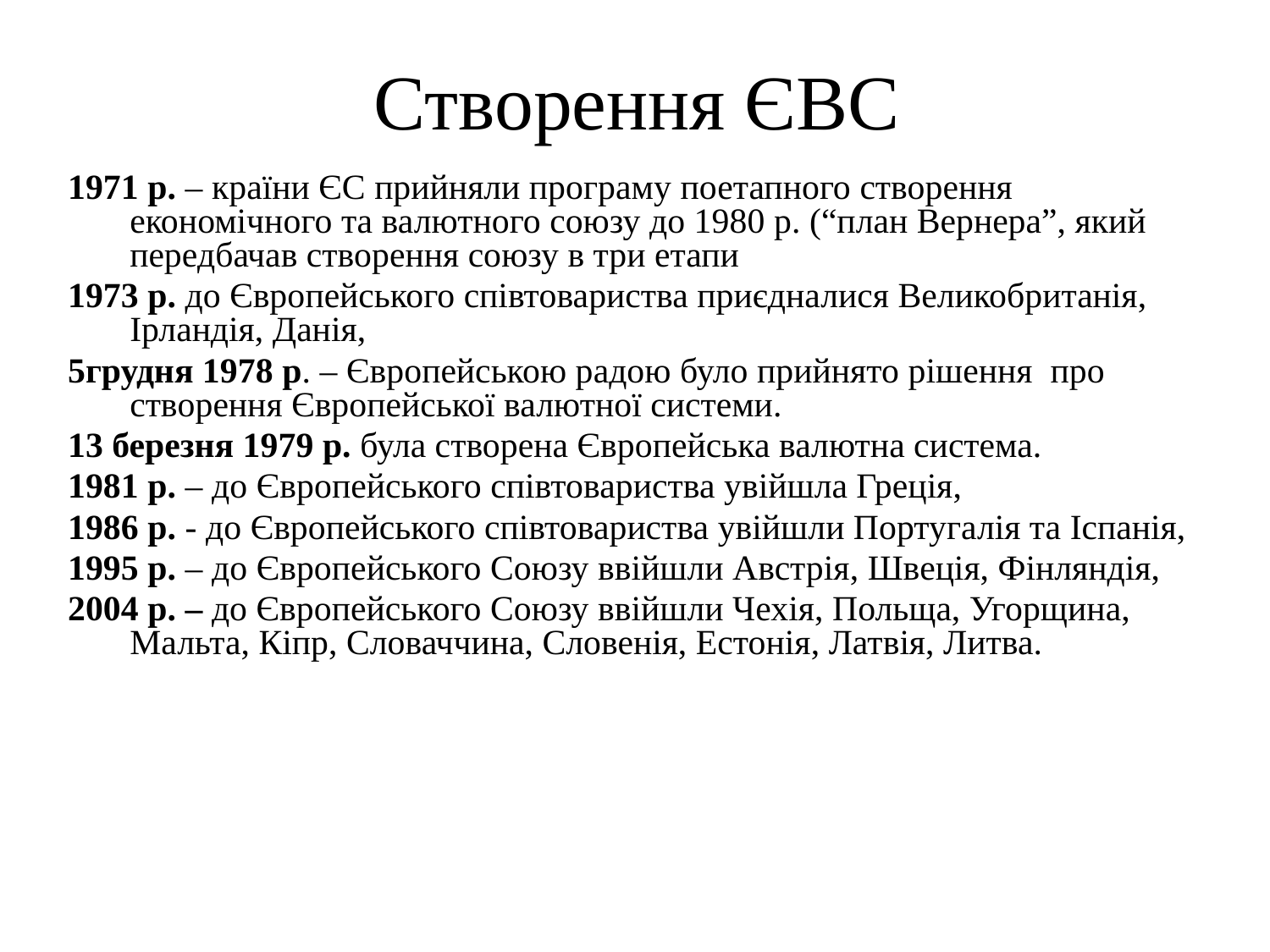

Створення ЄВС
1971 р. – країни ЄС прийняли програму поетапного створення економічного та валютного союзу до 1980 р. (“план Вернера”, який передбачав створення союзу в три етапи
1973 р. до Європейського співтовариства приєдналися Великобританія, Ірландія, Данія,
5грудня 1978 р. – Європейською радою було прийнято рішення  про створення Європейської валютної системи.
13 березня 1979 р. була створена Європейська валютна система.
1981 р. – до Європейського співтовариства увійшла Греція,
1986 р. - до Європейського співтовариства увійшли Португалія та Іспанія,
1995 р. – до Європейського Союзу ввійшли Австрія, Швеція, Фінляндія,
2004 р. – до Європейського Союзу ввійшли Чехія, Польща, Угорщина, Мальта, Кіпр, Словаччина, Словенія, Естонія, Латвія, Литва.